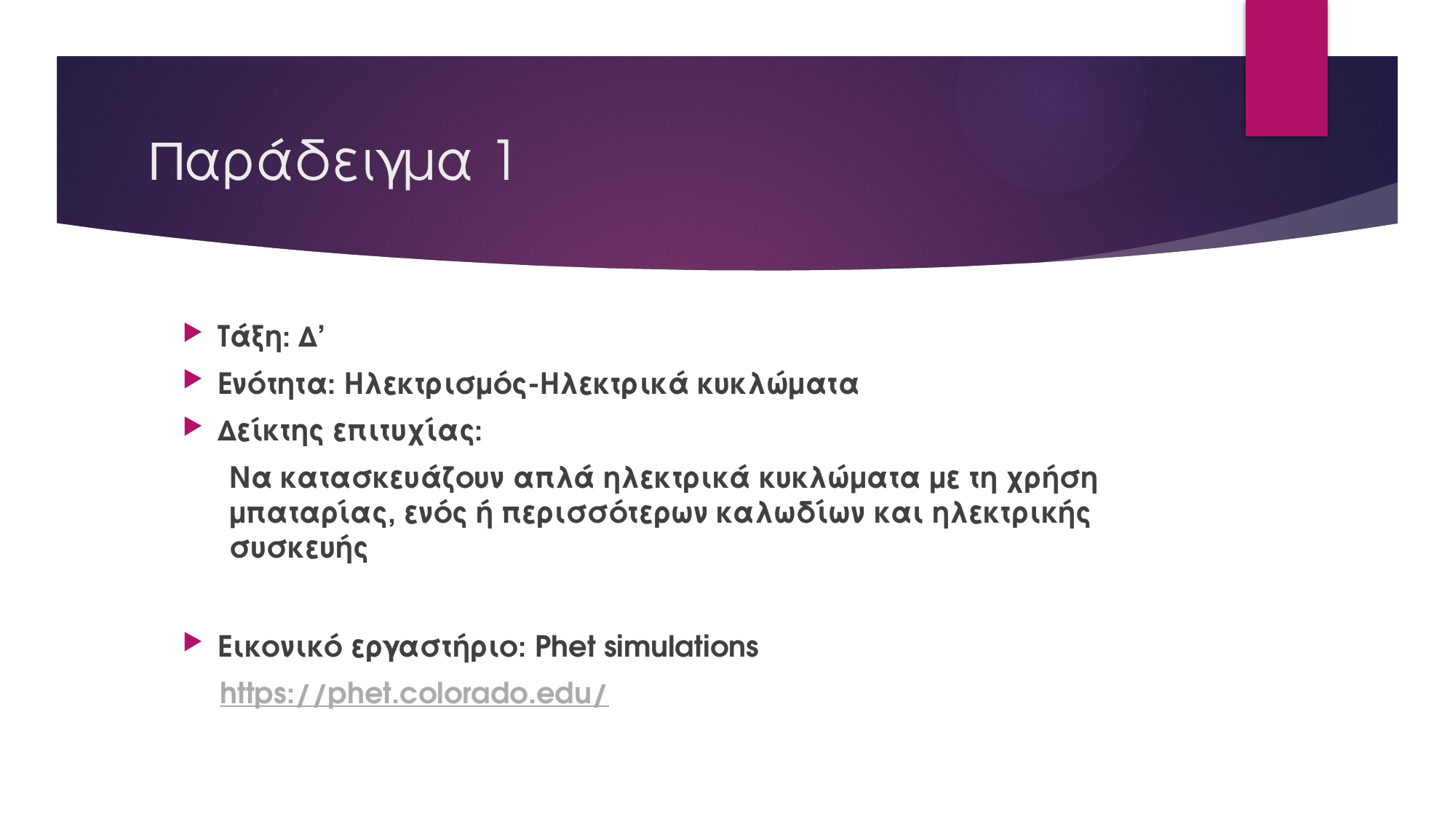

# Παράδειγμα 1
Τάξη: Δ’
Ενότητα: Ηλεκτρισμός-Ηλεκτρικά κυκλώματα
Δείκτης επιτυχίας:
Να κατασκευάζουν απλά ηλεκτρικά κυκλώματα με τη χρήση μπαταρίας, ενός ή περισσότερων καλωδίων και ηλεκτρικής συσκευής

Εικονικό εργαστήριο: Phet simulations
https://phet.colorado.edu/